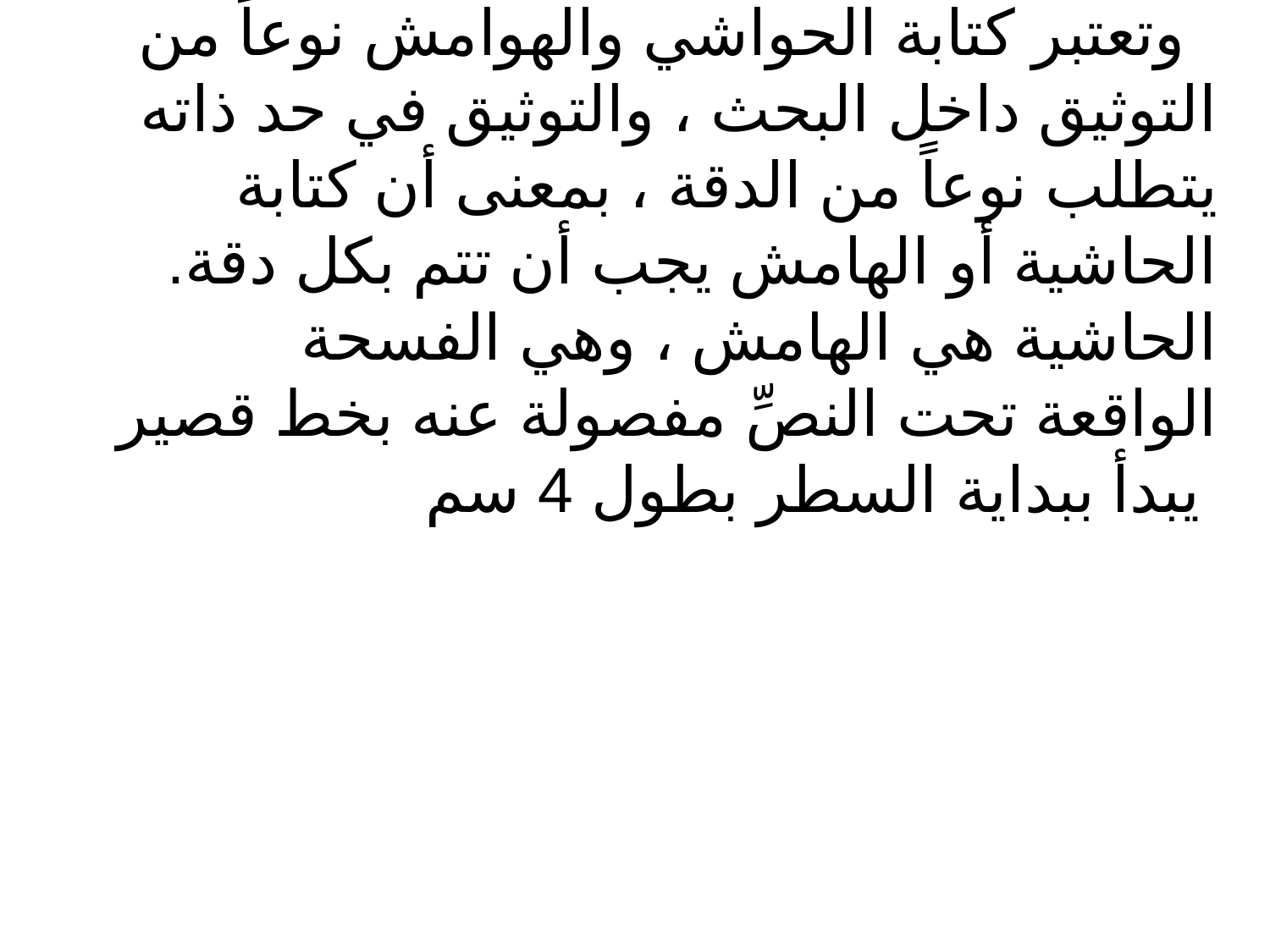

وتعتبر كتابة الحواشي والهوامش نوعاً من التوثيق داخل البحث ، والتوثيق في حد ذاته يتطلب نوعاً من الدقة ، بمعنى أن كتابة الحاشية أو الهامش يجب أن تتم بكل دقة.
الحاشية هي الهامش ، وهي الفسحة الواقعة تحت النصِّ مفصولة عنه بخط قصير يبدأ ببداية السطر بطول 4 سم